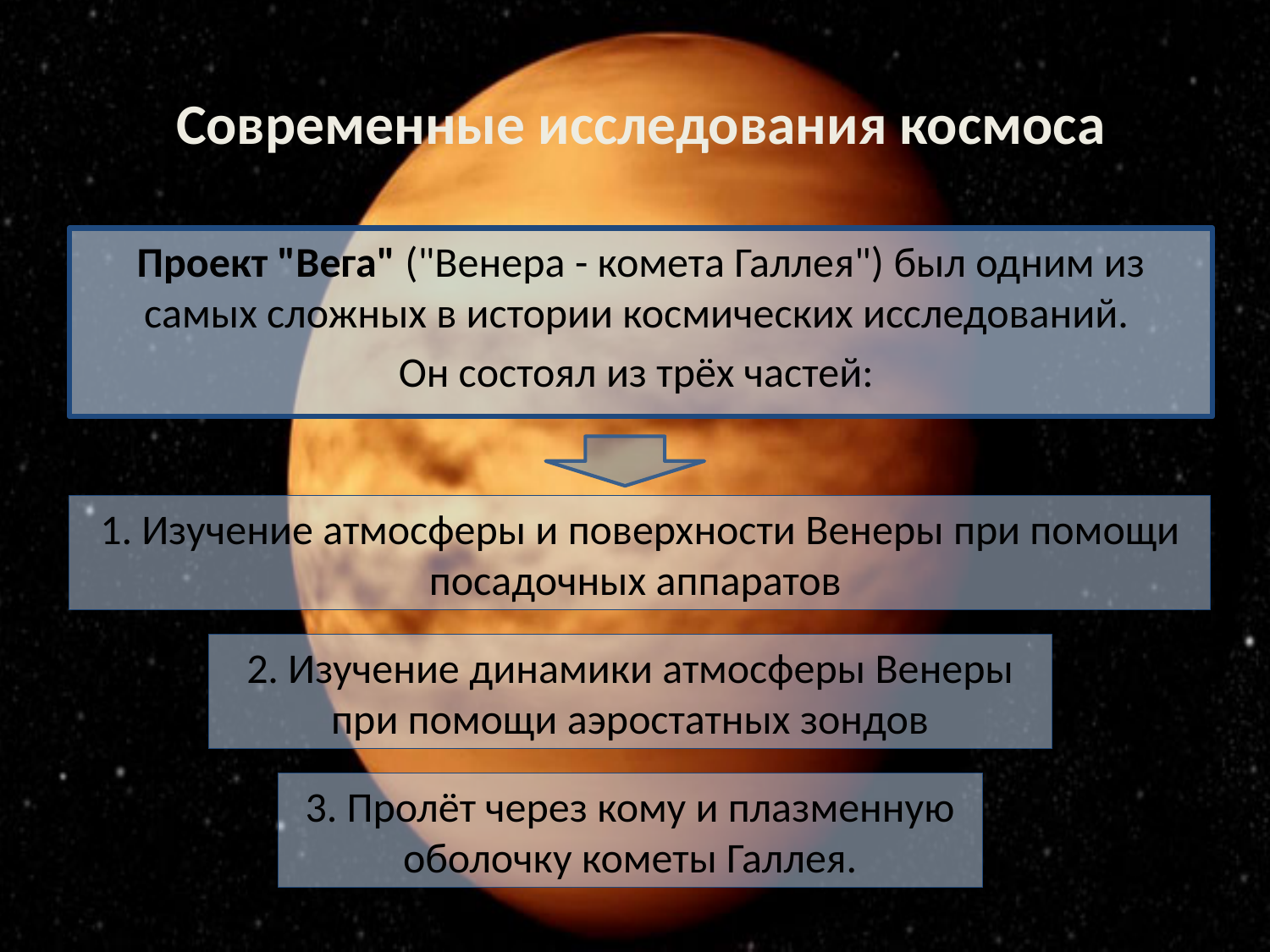

# Современные исследования космоса
Проект "Вега" ("Венера - комета Галлея") был одним из самых сложных в истории космических исследований.
Он состоял из трёх частей:

1. Изучение атмосферы и поверхности Венеры при помощи посадочных аппаратов
2. Изучение динамики атмосферы Венеры при помощи аэростатных зондов
3. Пролёт через кому и плазменную оболочку кометы Галлея.